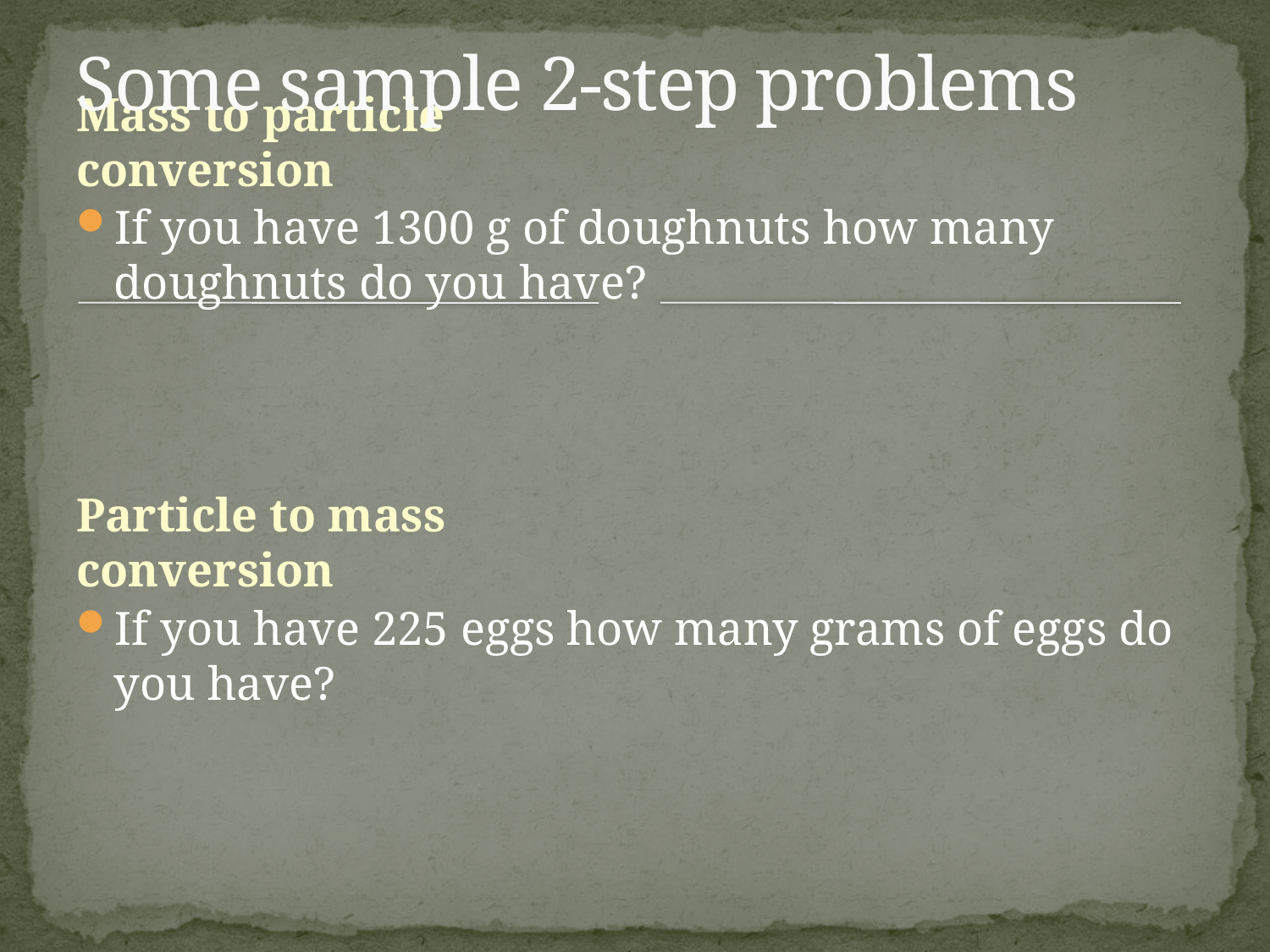

# Some sample 2-step problems
Mass to particle conversion
If you have 1300 g of doughnuts how many doughnuts do you have?

Particle to mass conversion
If you have 225 eggs how many grams of eggs do you have?